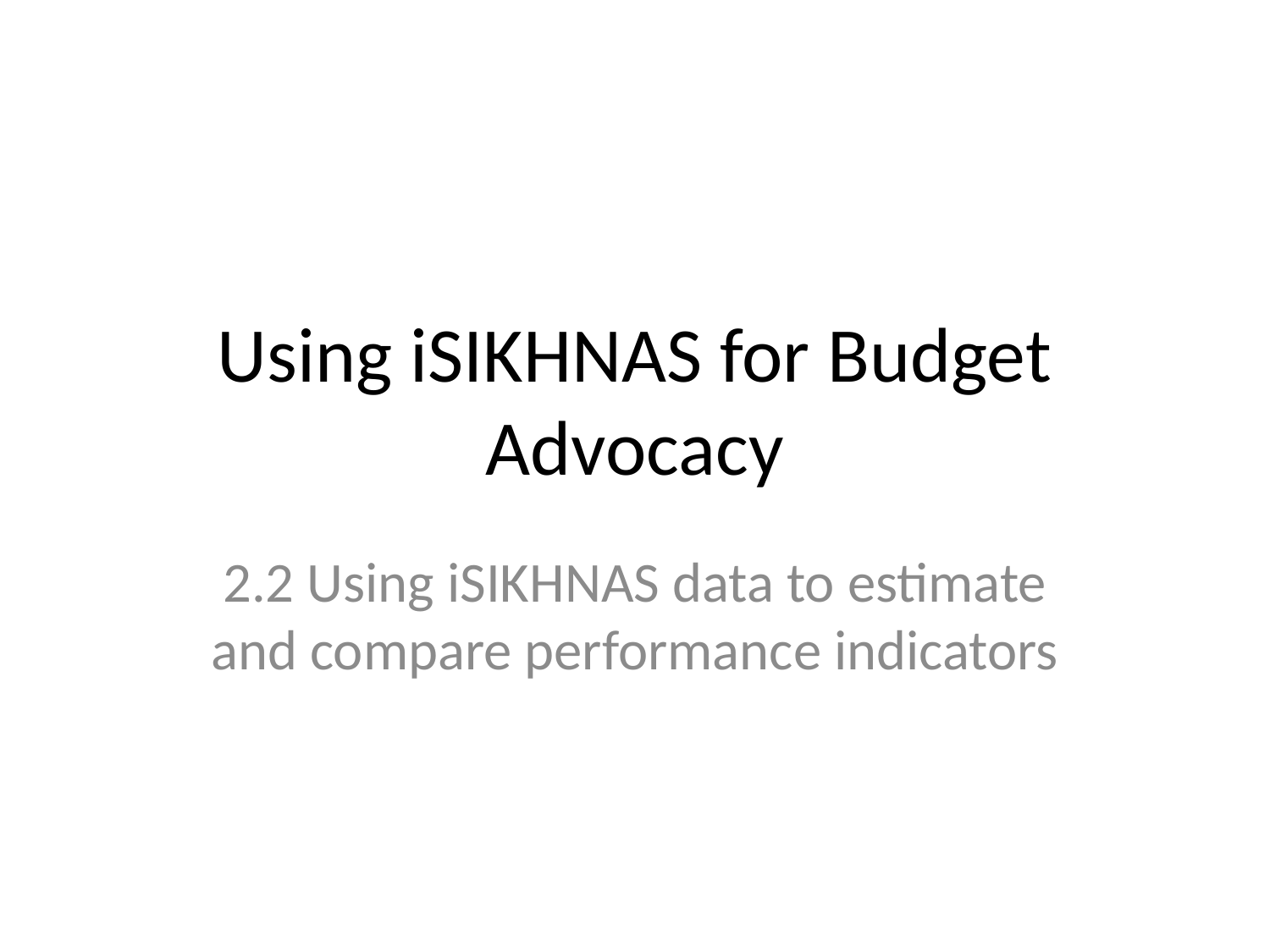

# Using iSIKHNAS for Budget Advocacy
2.2 Using iSIKHNAS data to estimate and compare performance indicators